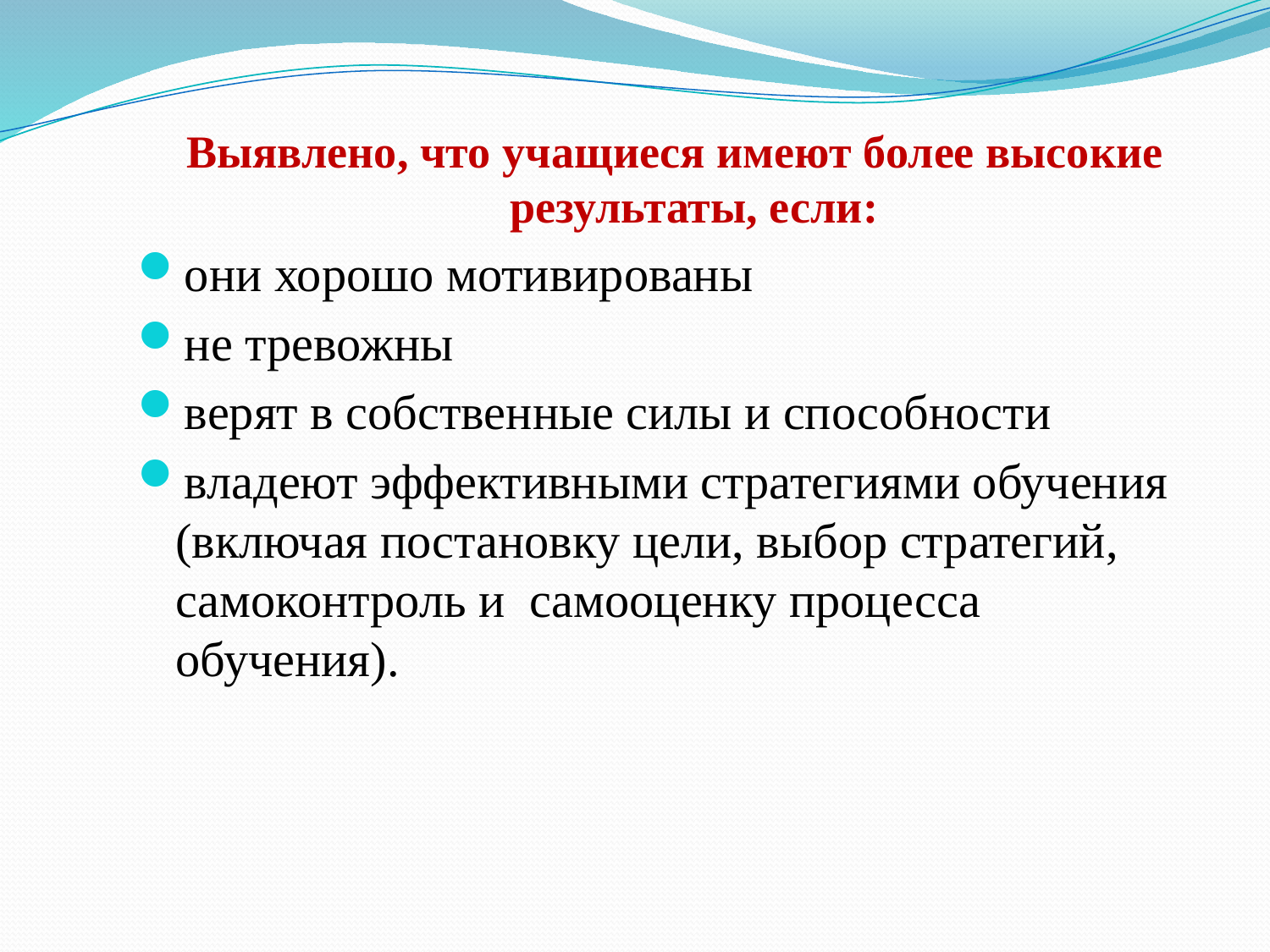

Выявлено, что учащиеся имеют более высокие результаты, если:
они хорошо мотивированы
не тревожны
верят в собственные силы и способности
владеют эффективными стратегиями обучения (включая постановку цели, выбор стратегий, самоконтроль и  самооценку процесса обучения).